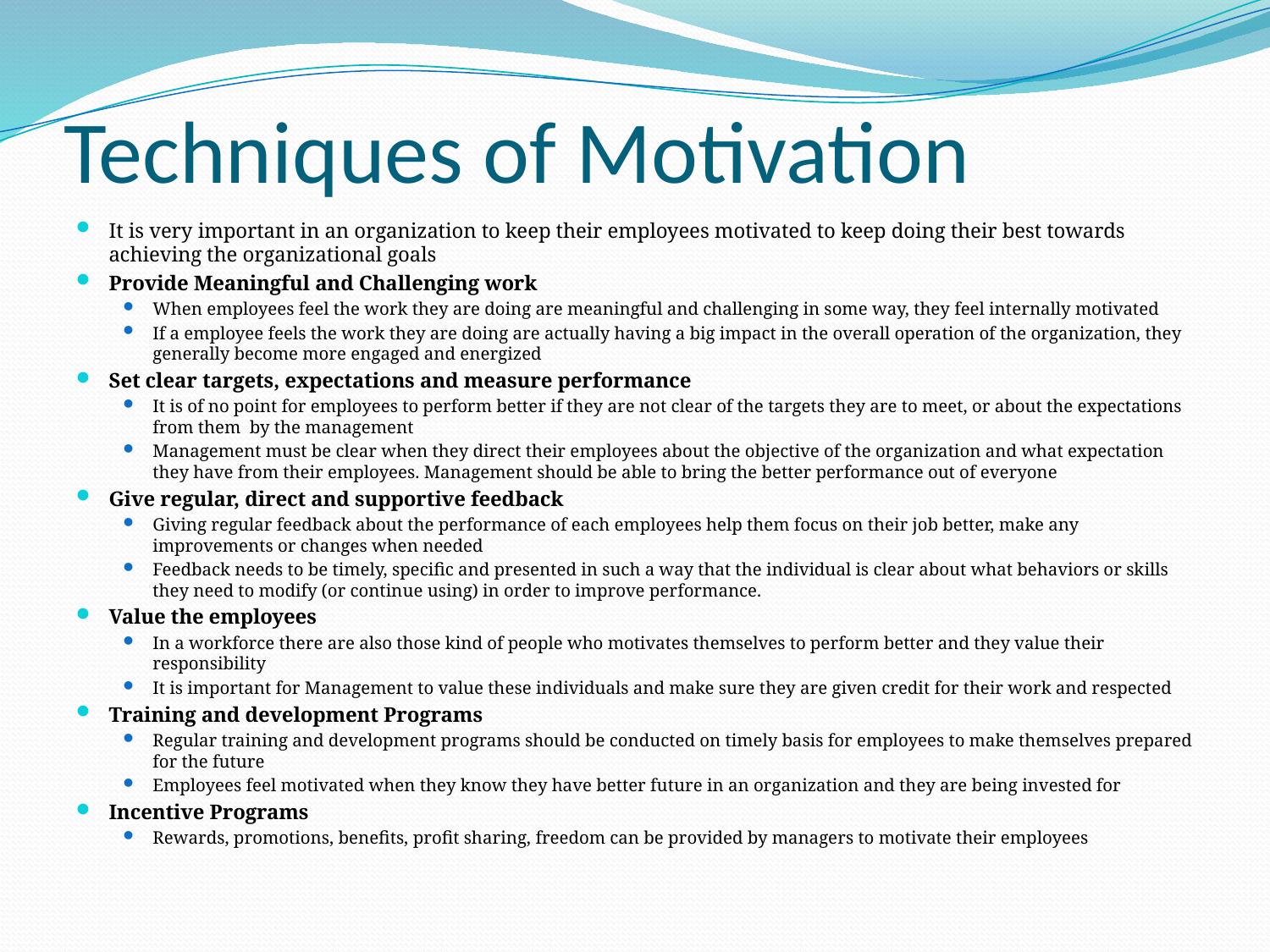

# Techniques of Motivation
It is very important in an organization to keep their employees motivated to keep doing their best towards achieving the organizational goals
Provide Meaningful and Challenging work
When employees feel the work they are doing are meaningful and challenging in some way, they feel internally motivated
If a employee feels the work they are doing are actually having a big impact in the overall operation of the organization, they generally become more engaged and energized
Set clear targets, expectations and measure performance
It is of no point for employees to perform better if they are not clear of the targets they are to meet, or about the expectations from them  by the management
Management must be clear when they direct their employees about the objective of the organization and what expectation they have from their employees. Management should be able to bring the better performance out of everyone
Give regular, direct and supportive feedback
Giving regular feedback about the performance of each employees help them focus on their job better, make any improvements or changes when needed
Feedback needs to be timely, specific and presented in such a way that the individual is clear about what behaviors or skills they need to modify (or continue using) in order to improve performance.
Value the employees
In a workforce there are also those kind of people who motivates themselves to perform better and they value their responsibility
It is important for Management to value these individuals and make sure they are given credit for their work and respected
Training and development Programs
Regular training and development programs should be conducted on timely basis for employees to make themselves prepared for the future
Employees feel motivated when they know they have better future in an organization and they are being invested for
Incentive Programs
Rewards, promotions, benefits, profit sharing, freedom can be provided by managers to motivate their employees